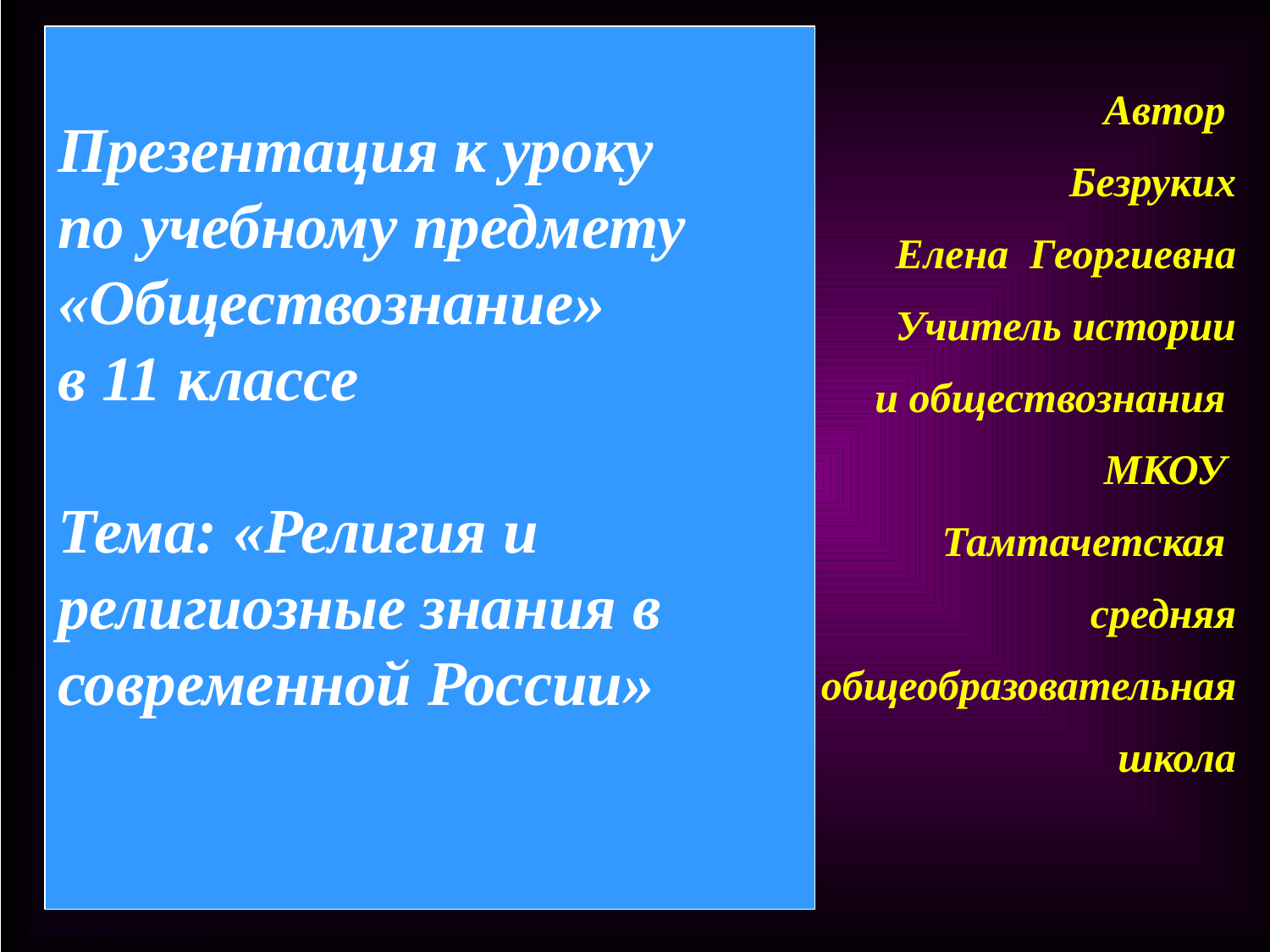

Презентация к уроку
по учебному предмету «Обществознание»
в 11 классе

Тема: «Религия и религиозные знания в современной России»

#
Автор
Безруких
 Елена  Георгиевна
Учитель истории
 и обществознания
МКОУ
Тамтачетская
средняя
 общеобразовательная
школа